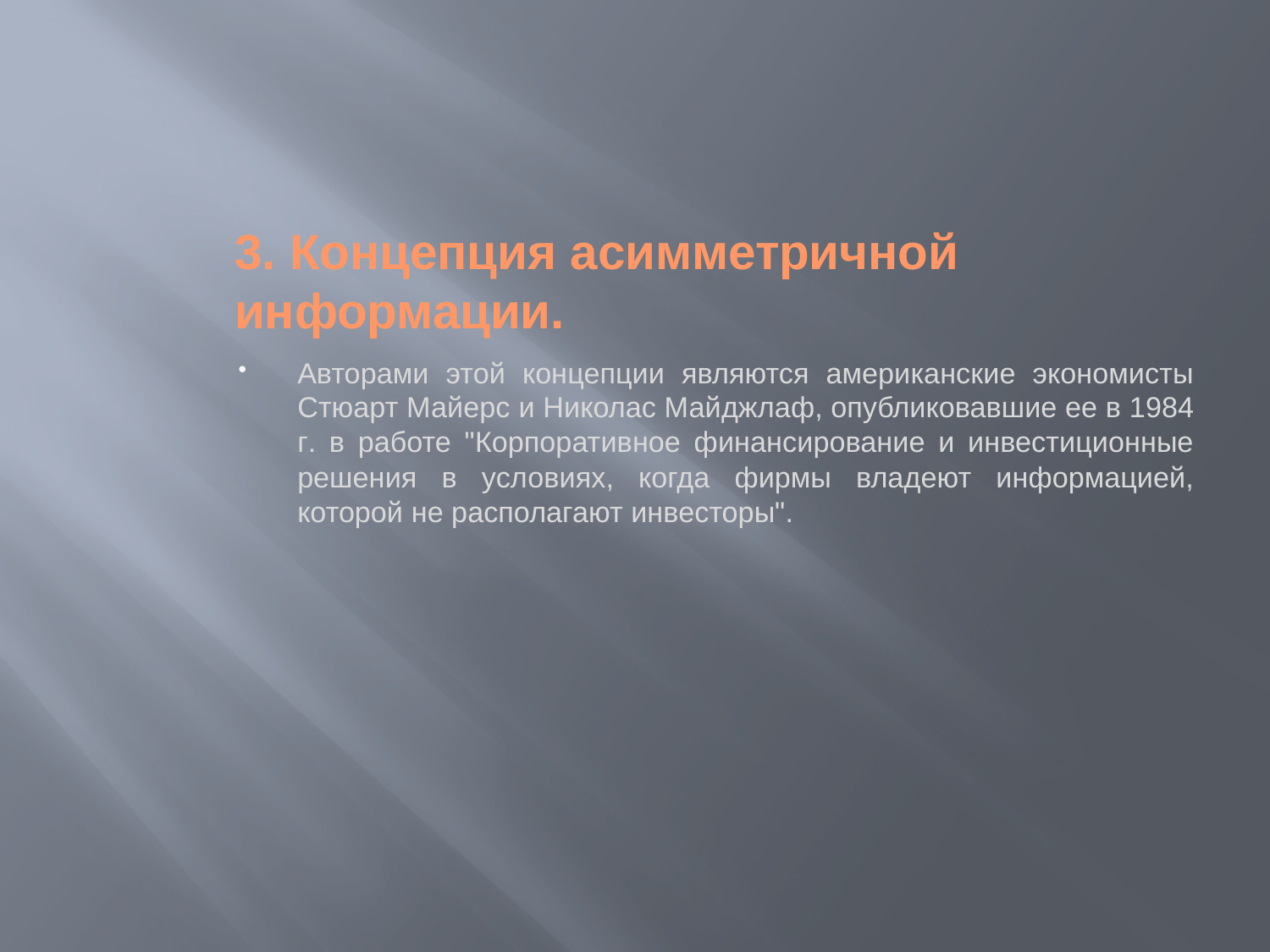

3. Концепция асимметричной информации.
Авторами этой концепции являются американские экономисты Стюарт Майерс и Николас Майджлаф, опубликовавшие ее в 1984 г. в работе "Корпоративное финансирование и инвестиционные решения в условиях, когда фирмы владеют информацией, которой не располагают инвесторы".